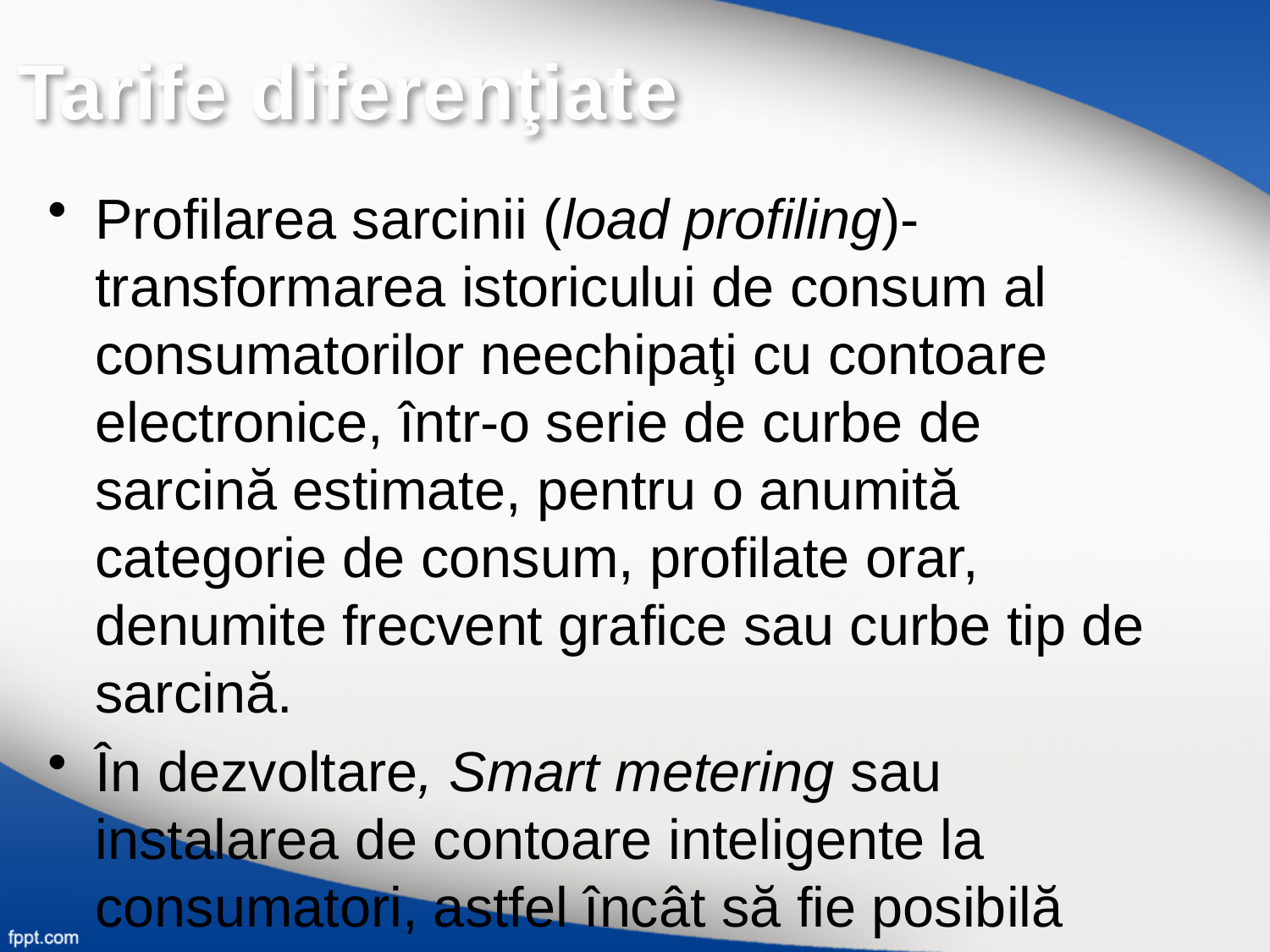

Tarife diferenţiate
Profilarea sarcinii (load profiling)- transformarea istoricului de consum al consumatorilor neechipaţi cu contoare electronice, într-o serie de curbe de sarcină estimate, pentru o anumită categorie de consum, profilate orar, denumite frecvent grafice sau curbe tip de sarcină.
În dezvoltare, Smart metering sau instalarea de contoare inteligente la consumatori, astfel încât să fie posibilă implementarea tarifelor dinamice şi utilizatorul să aibă posibilitatea de a  alege când să consume sau să nu consume energie electrică în funcţie de preţul de moment.